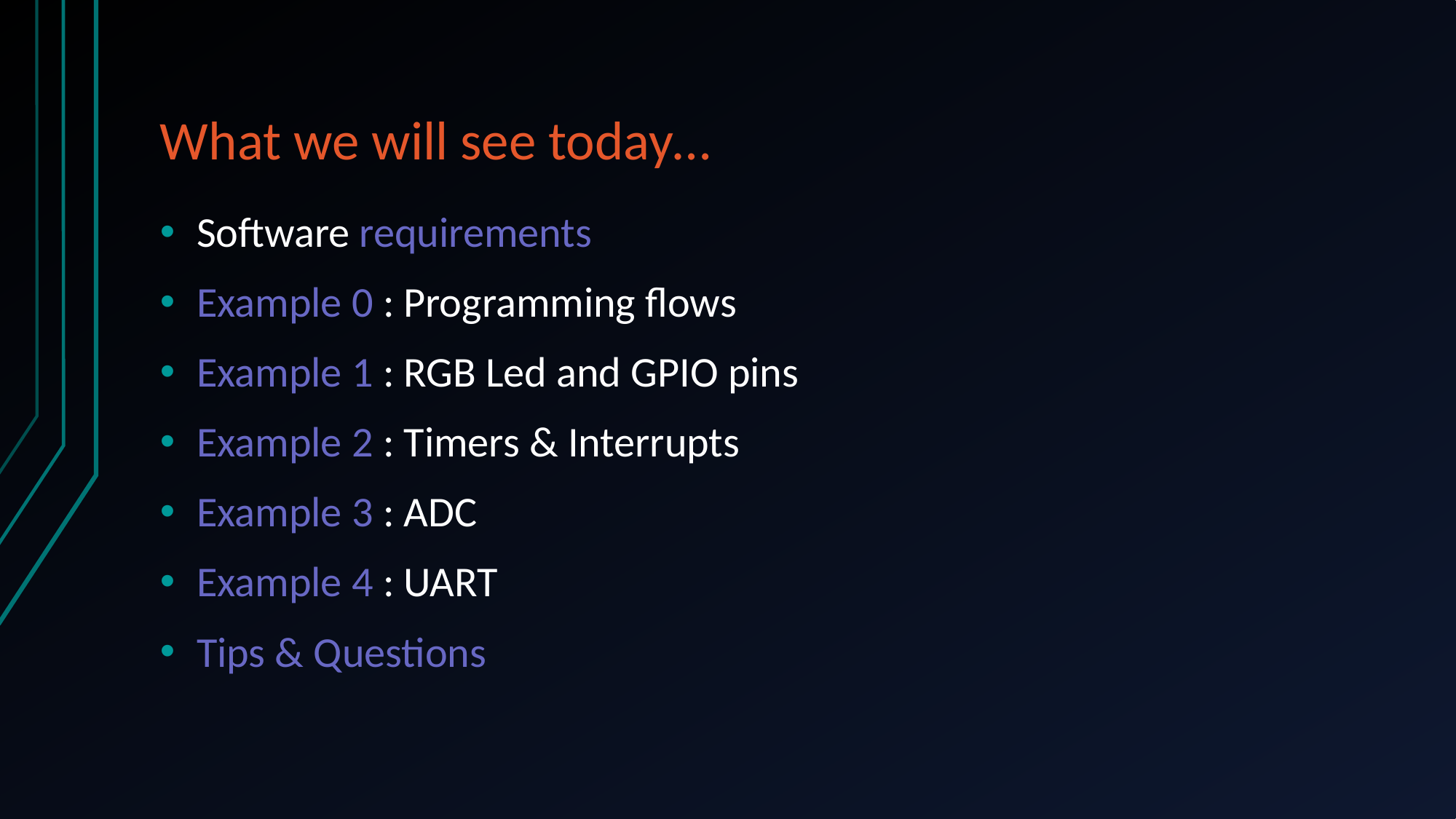

# What we will see today…
Software requirements
Example 0 : Programming flows
Example 1 : RGB Led and GPIO pins
Example 2 : Timers & Interrupts
Example 3 : ADC
Example 4 : UART
Tips & Questions